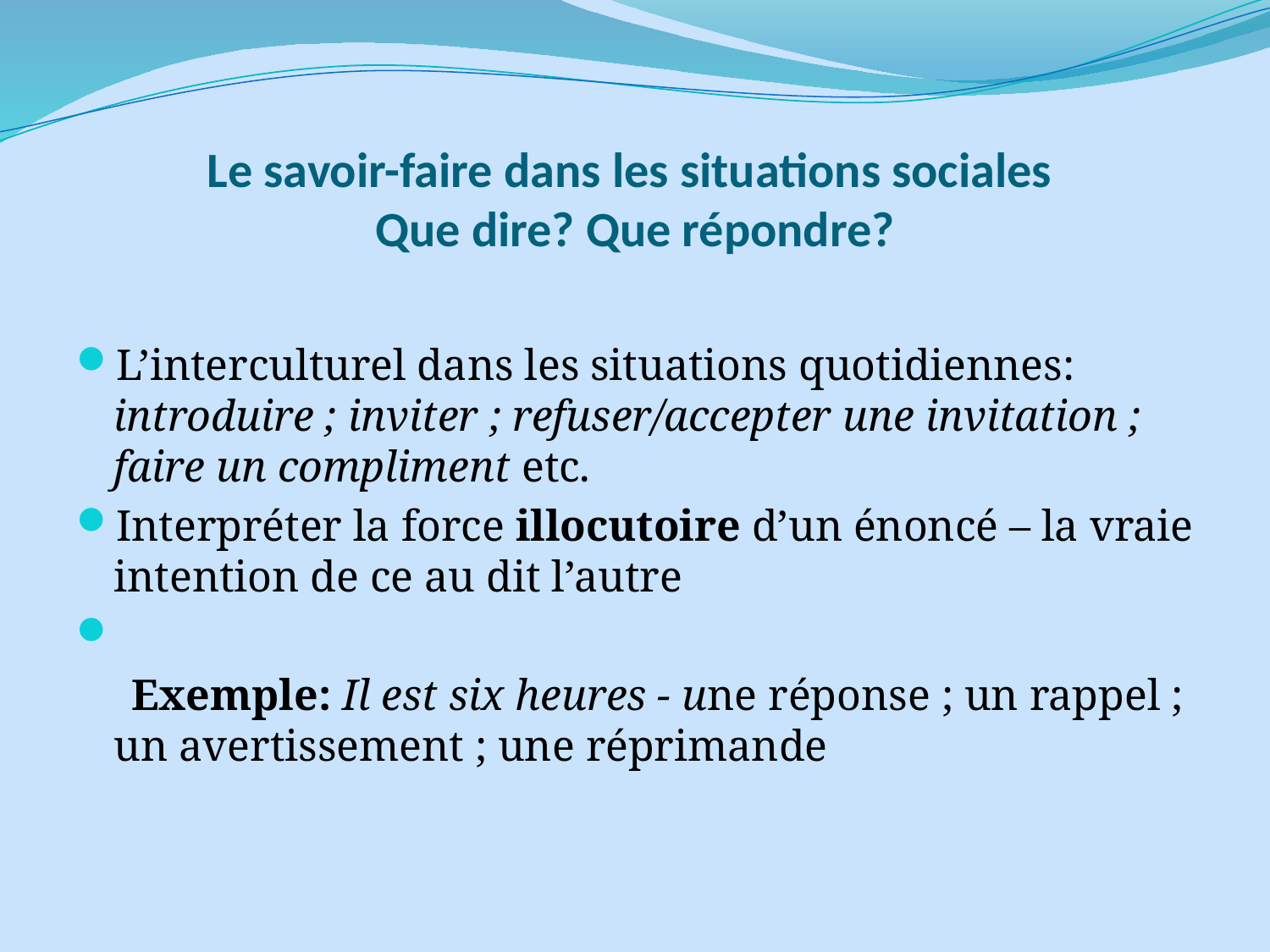

# Le savoir-faire dans les situations sociales Que dire? Que répondre?

L’interculturel dans les situations quotidiennes: introduire ; inviter ; refuser/accepter une invitation ; faire un compliment etc.
Interpréter la force illocutoire d’un énoncé – la vraie intention de ce au dit l’autre

     Exemple: Il est six heures - une réponse ; un rappel ; un avertissement ; une réprimande